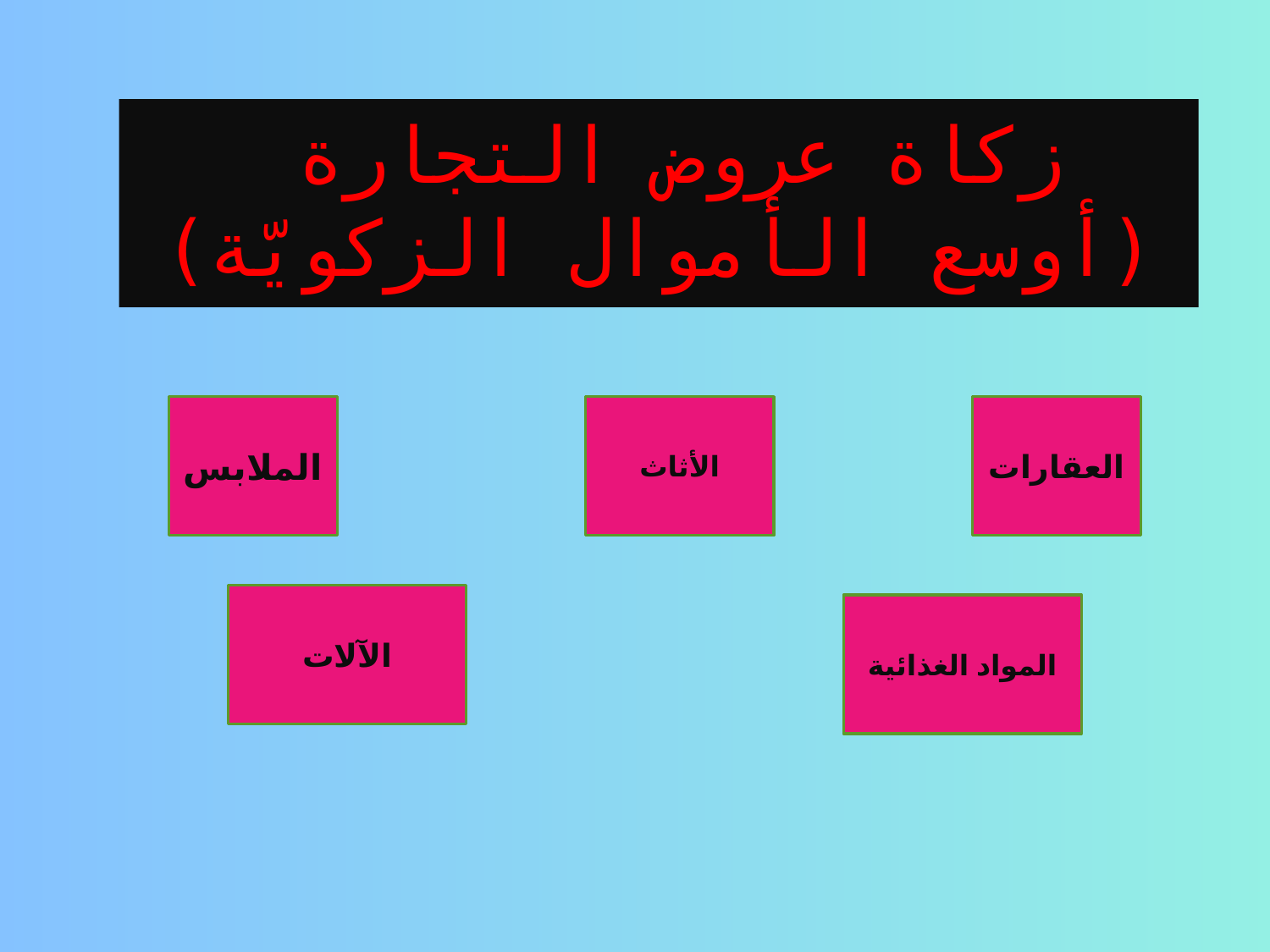

# زكاة عروض التجارة (أوسع الأموال الزكويّة)
الملابس
الأثاث
العقارات
الآلات
المواد الغذائية